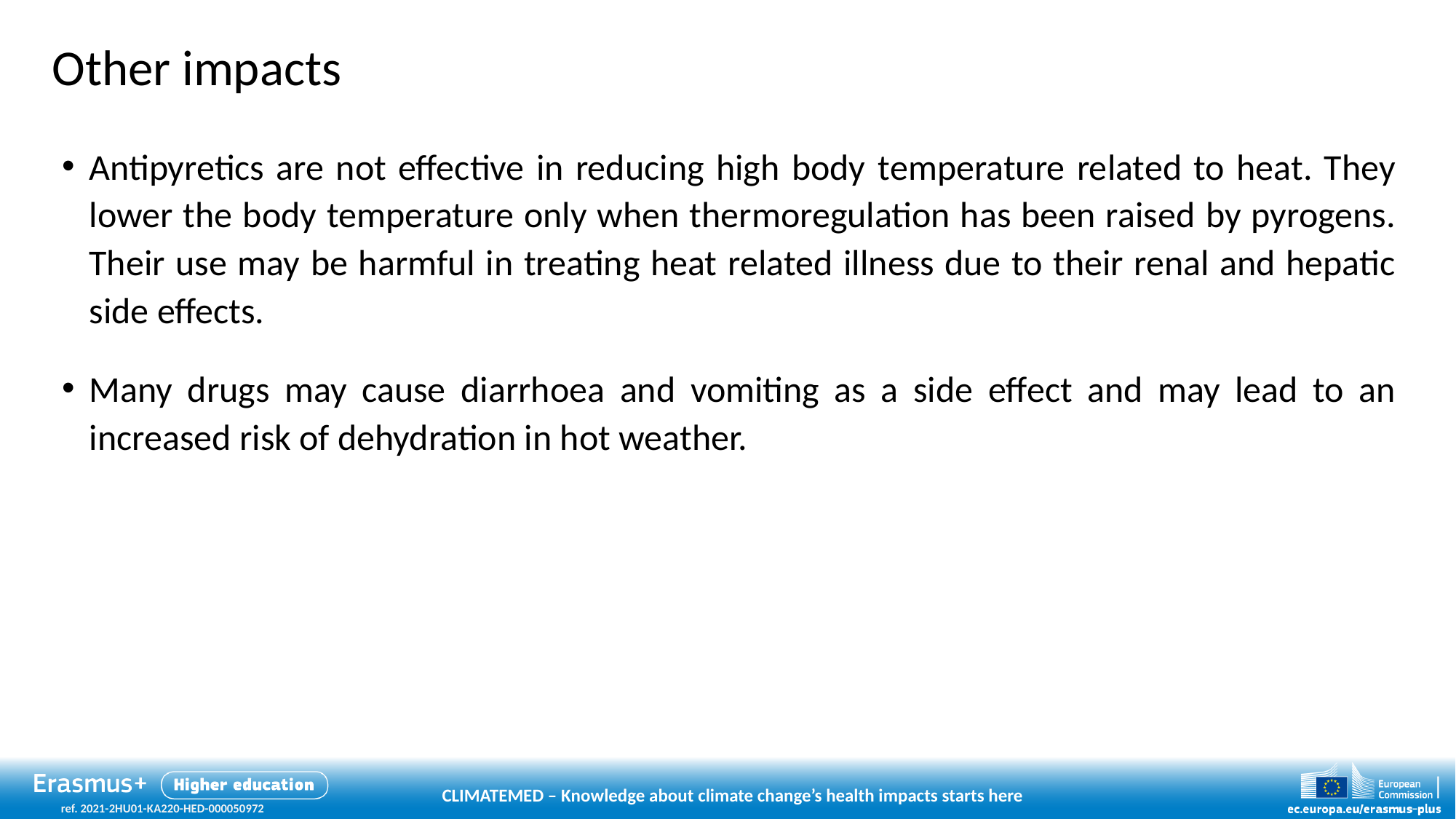

Other impacts
Antipyretics are not effective in reducing high body temperature related to heat. They lower the body temperature only when thermoregulation has been raised by pyrogens. Their use may be harmful in treating heat related illness due to their renal and hepatic side effects.
Many drugs may cause diarrhoea and vomiting as a side effect and may lead to an increased risk of dehydration in hot weather.